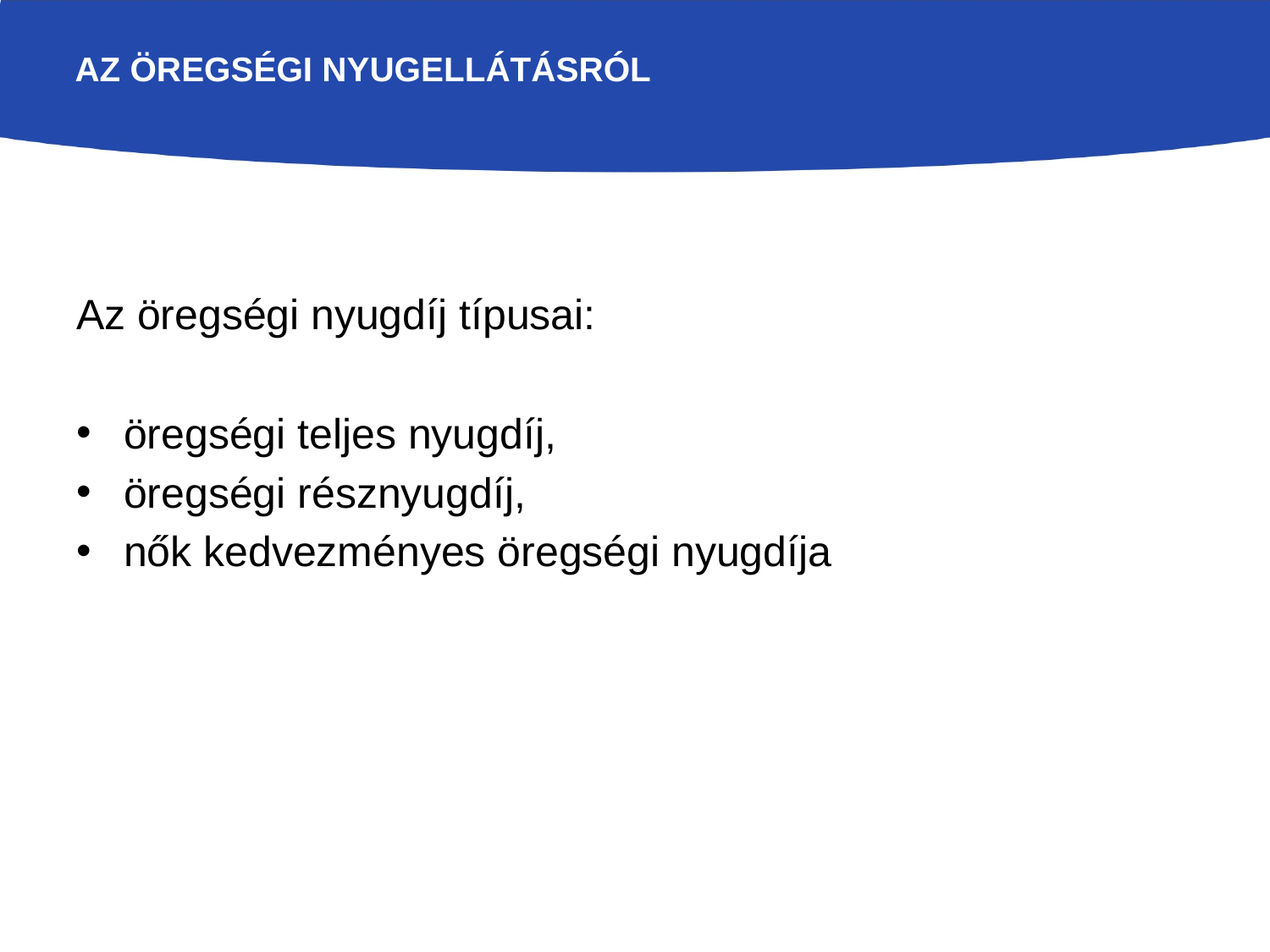

# Az öregségi nyugellátásról

Az öregségi nyugdíj típusai:

öregségi teljes nyugdíj,
öregségi résznyugdíj,
nők kedvezményes öregségi nyugdíja